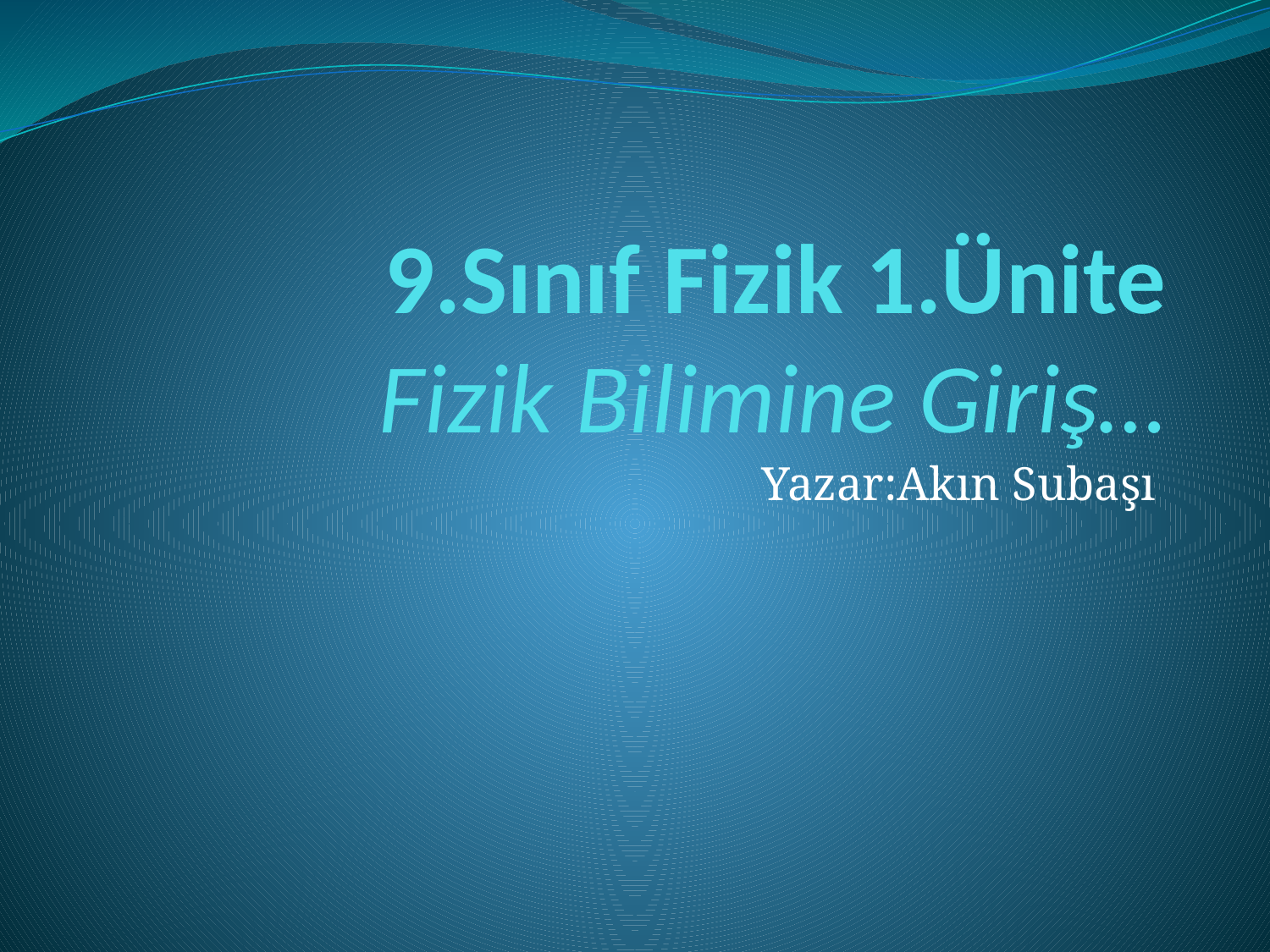

# 9.Sınıf Fizik 1.Ünite Fizik Bilimine Giriş…
Yazar:Akın Subaşı